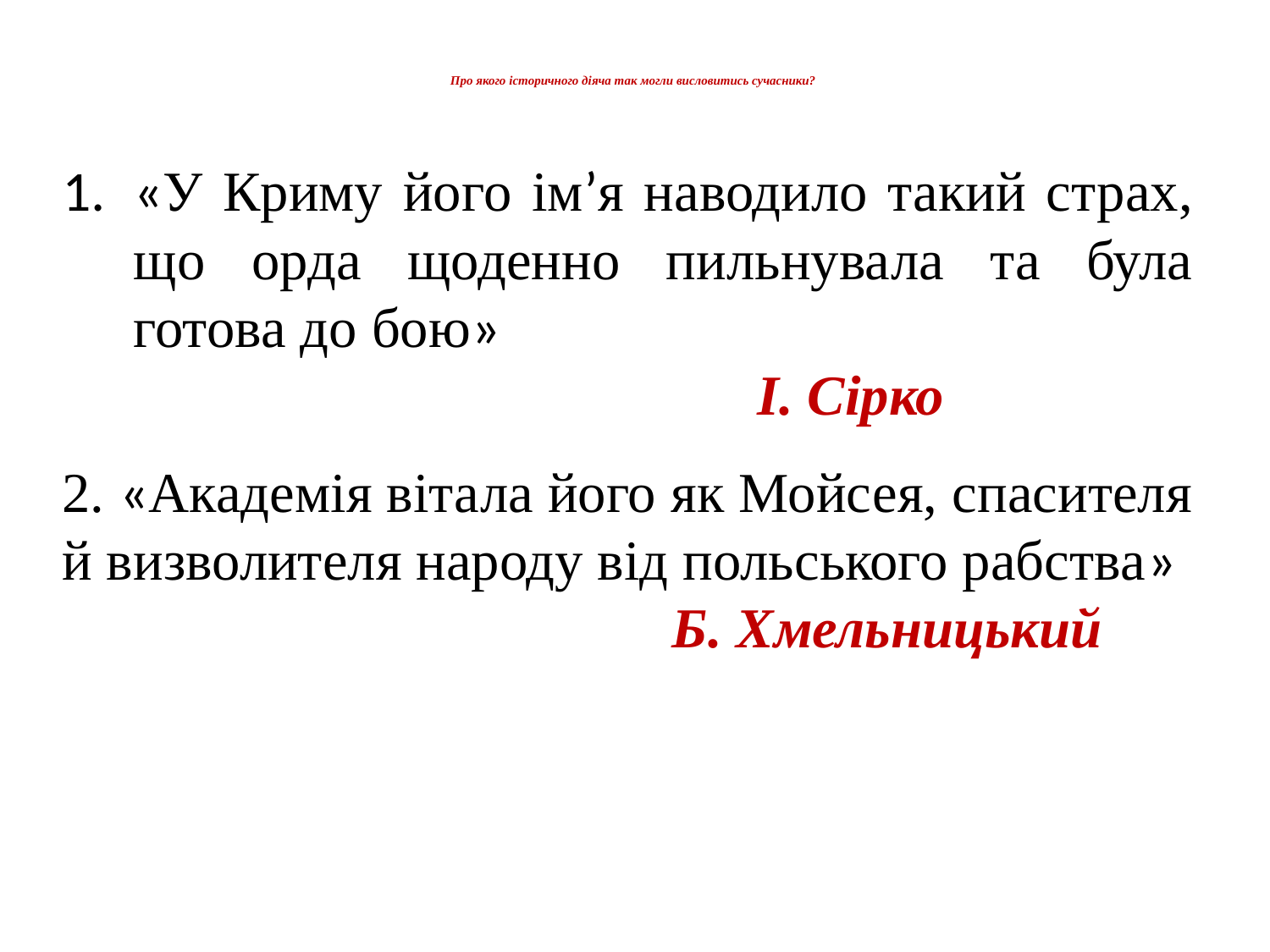

# Про якого історичного діяча так могли висловитись сучасники?
«У Криму його ім’я наводило такий страх, що орда щоденно пильнувала та була готова до бою»
                                                 І. Сірко

2. «Академія вітала його як Мойсея, спасителя й визволителя народу від польського рабства»
                                           Б. Хмельницький